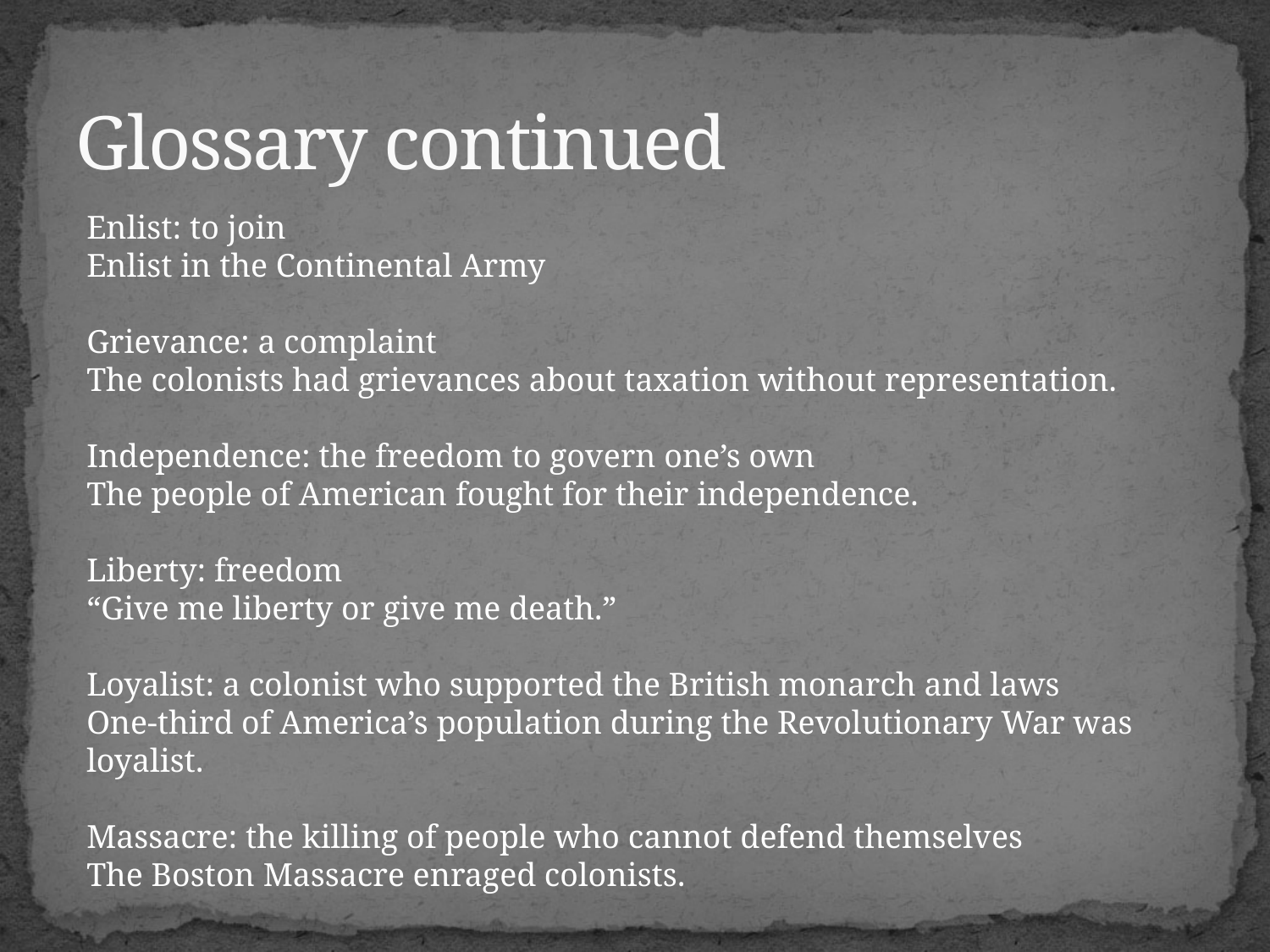

# Glossary continued
Enlist: to join
Enlist in the Continental Army

Grievance: a complaint
The colonists had grievances about taxation without representation.

Independence: the freedom to govern one’s own
The people of American fought for their independence.

Liberty: freedom
“Give me liberty or give me death.”

Loyalist: a colonist who supported the British monarch and laws
One-third of America’s population during the Revolutionary War was loyalist.

Massacre: the killing of people who cannot defend themselves
The Boston Massacre enraged colonists.